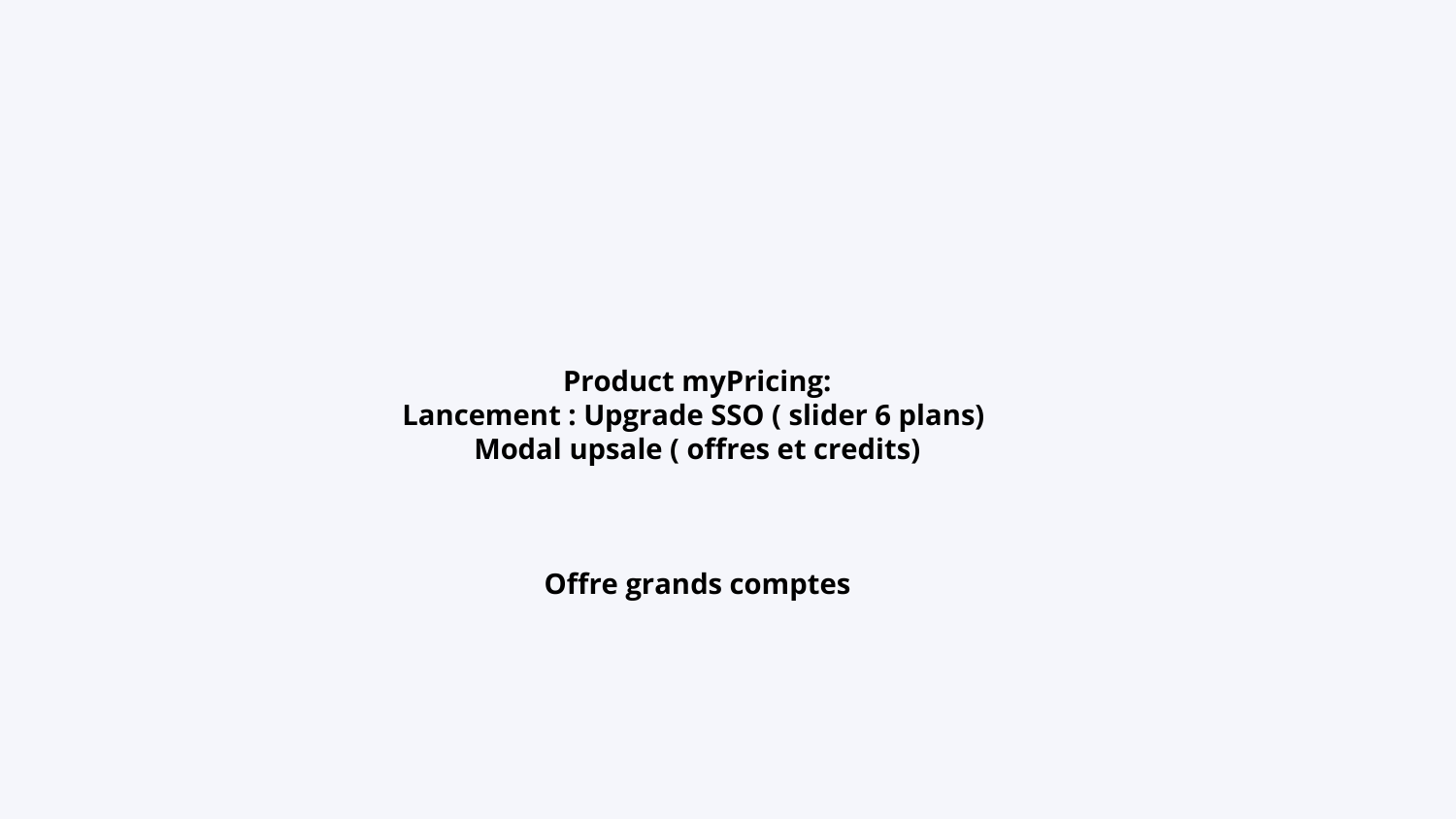

Product myPricing:
Lancement : Upgrade SSO ( slider 6 plans)
Modal upsale ( offres et credits)

Offre grands comptes